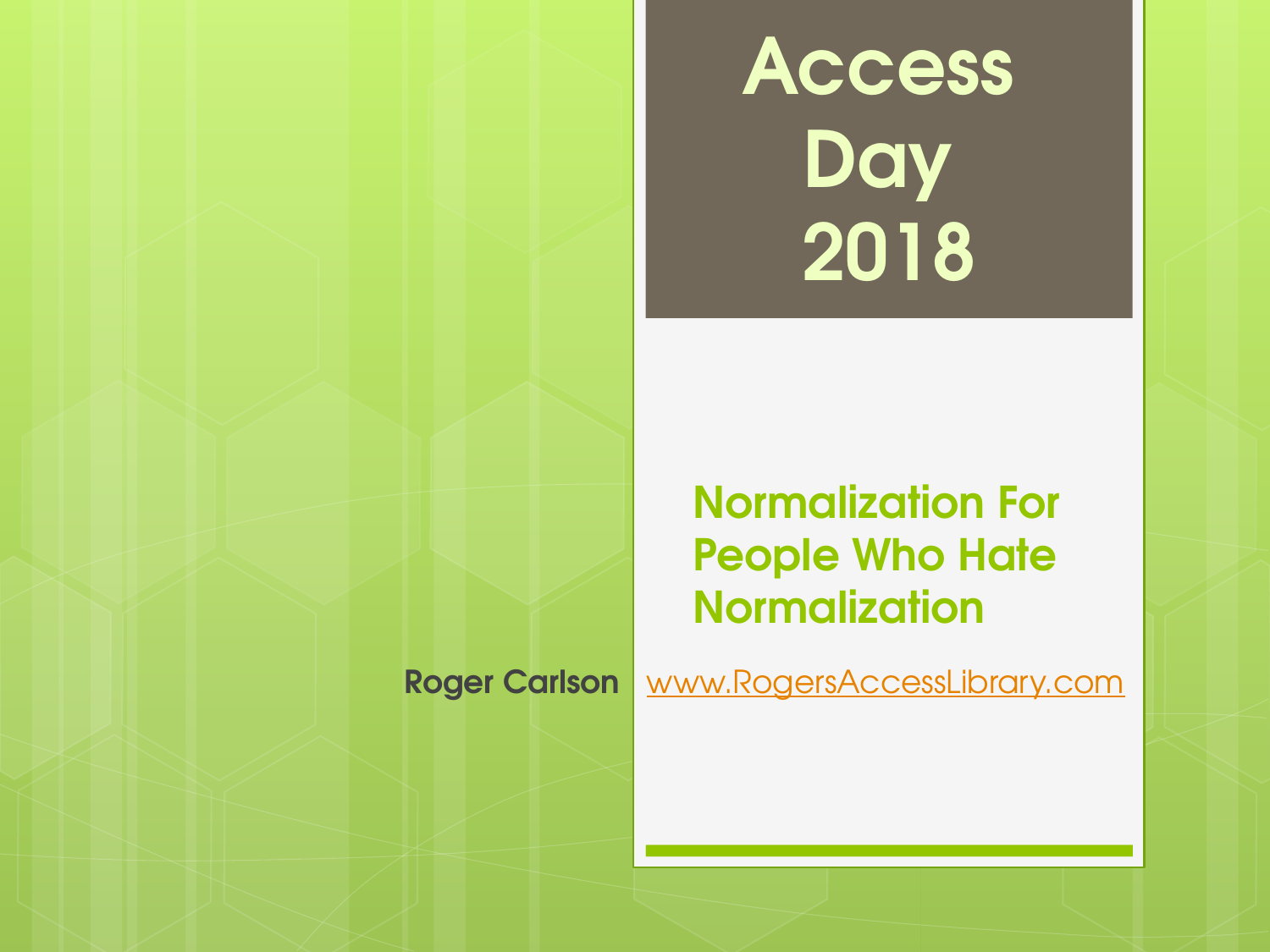

Access Day
 2018
# Normalization For People Who Hate Normalization
Roger Carlson   www.RogersAccessLibrary.com